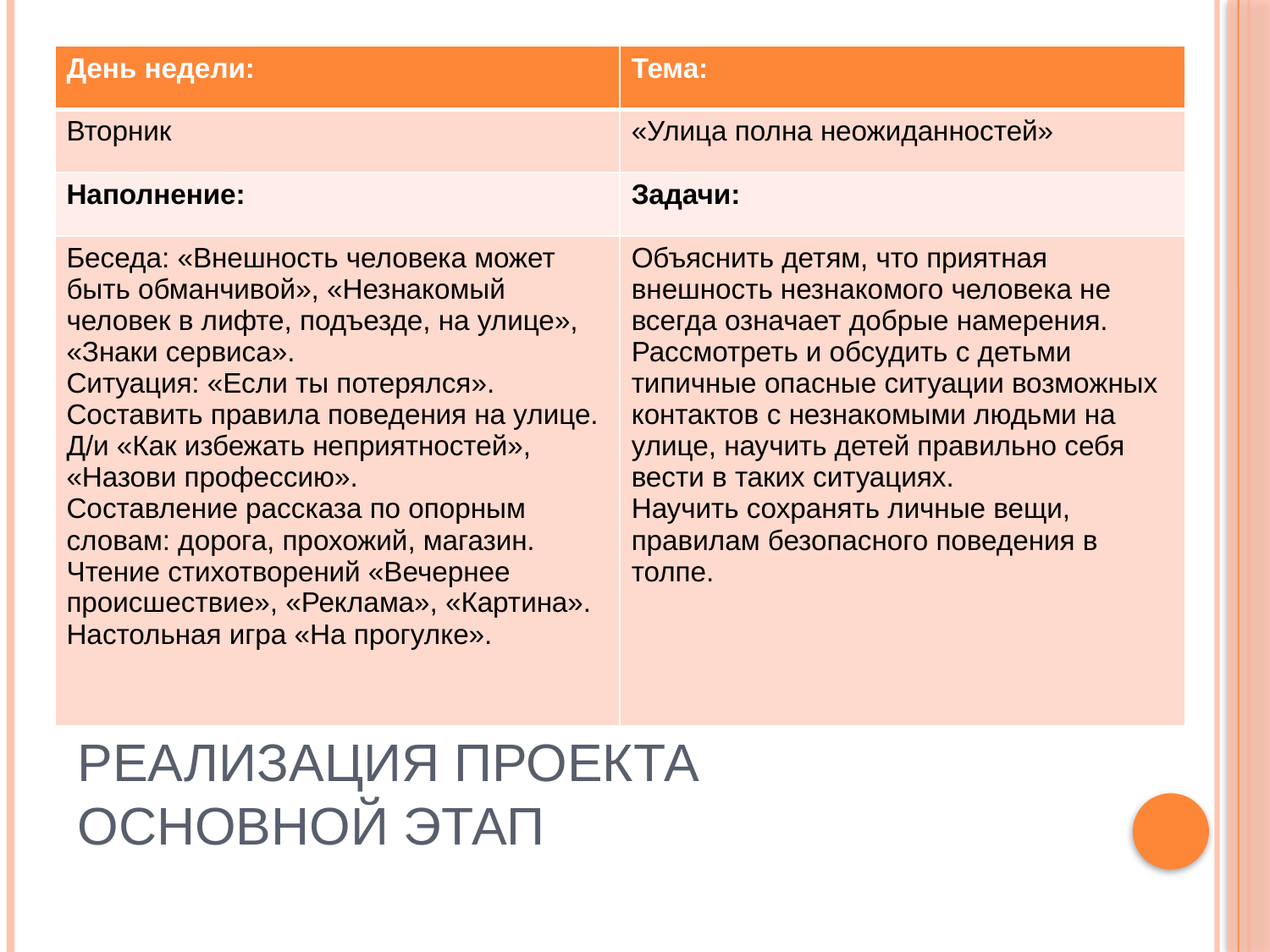

| День недели: | Тема: |
| --- | --- |
| Вторник | «Улица полна неожиданностей» |
| Наполнение: | Задачи: |
| Беседа: «Внешность человека может быть обманчивой», «Незнакомый человек в лифте, подъезде, на улице», «Знаки сервиса». Ситуация: «Если ты потерялся». Составить правила поведения на улице. Д/и «Как избежать неприятностей», «Назови профессию». Составление рассказа по опорным словам: дорога, прохожий, магазин. Чтение стихотворений «Вечернее происшествие», «Реклама», «Картина». Настольная игра «На прогулке». | Объяснить детям, что приятная внешность незнакомого человека не всегда означает добрые намерения. Рассмотреть и обсудить с детьми типичные опасные ситуации возможных контактов с незнакомыми людьми на улице, научить детей правильно себя вести в таких ситуациях. Научить сохранять личные вещи, правилам безопасного поведения в толпе. |
# Реализация проекта Основной этап